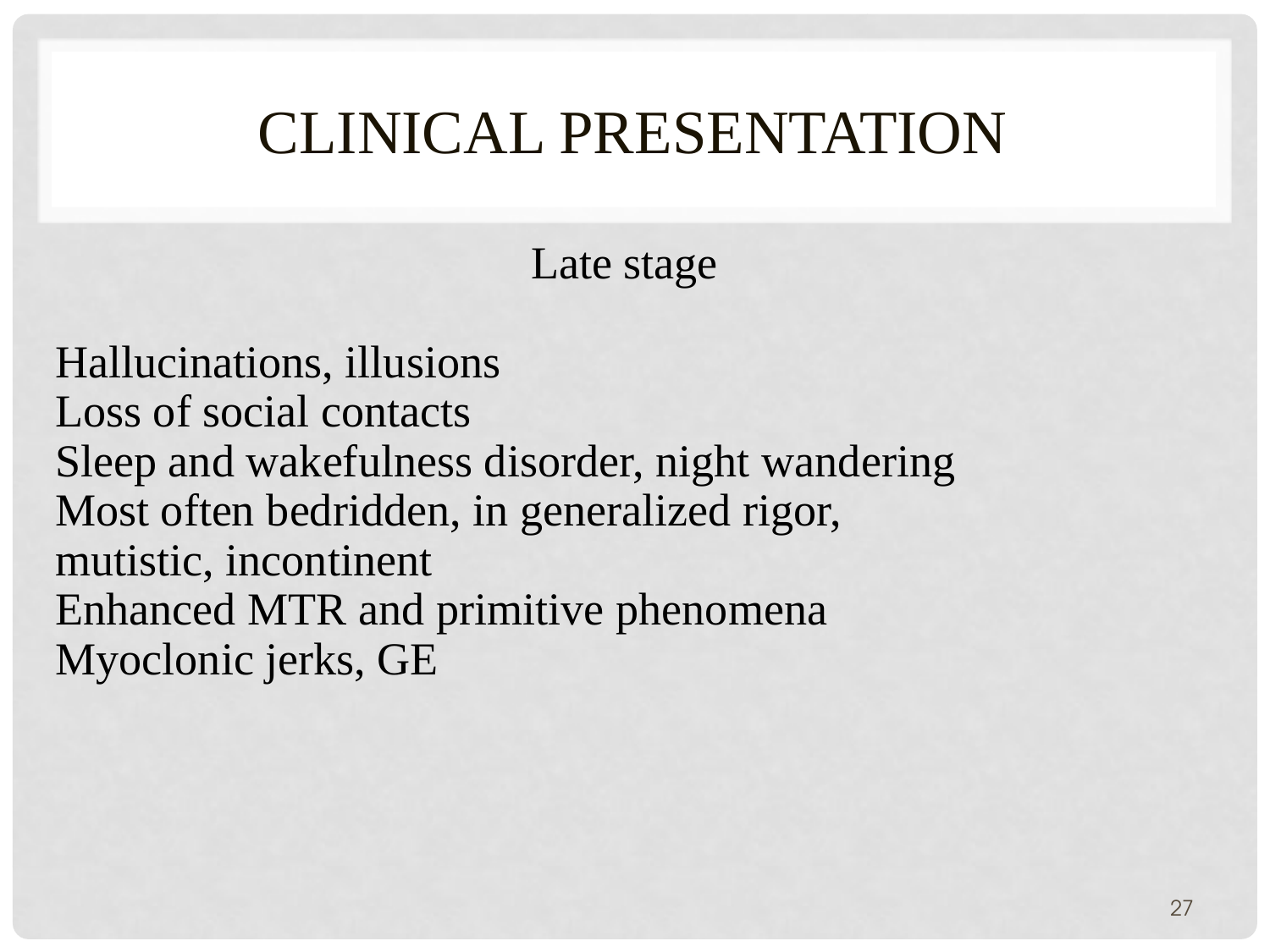

# Clinical presentation
Late stage

Hallucinations, illusions
Loss of social contacts
Sleep and wakefulness disorder, night wandering
Most often bedridden, in generalized rigor,
mutistic, incontinent
Enhanced MTR and primitive phenomena
Myoclonic jerks, GE
27